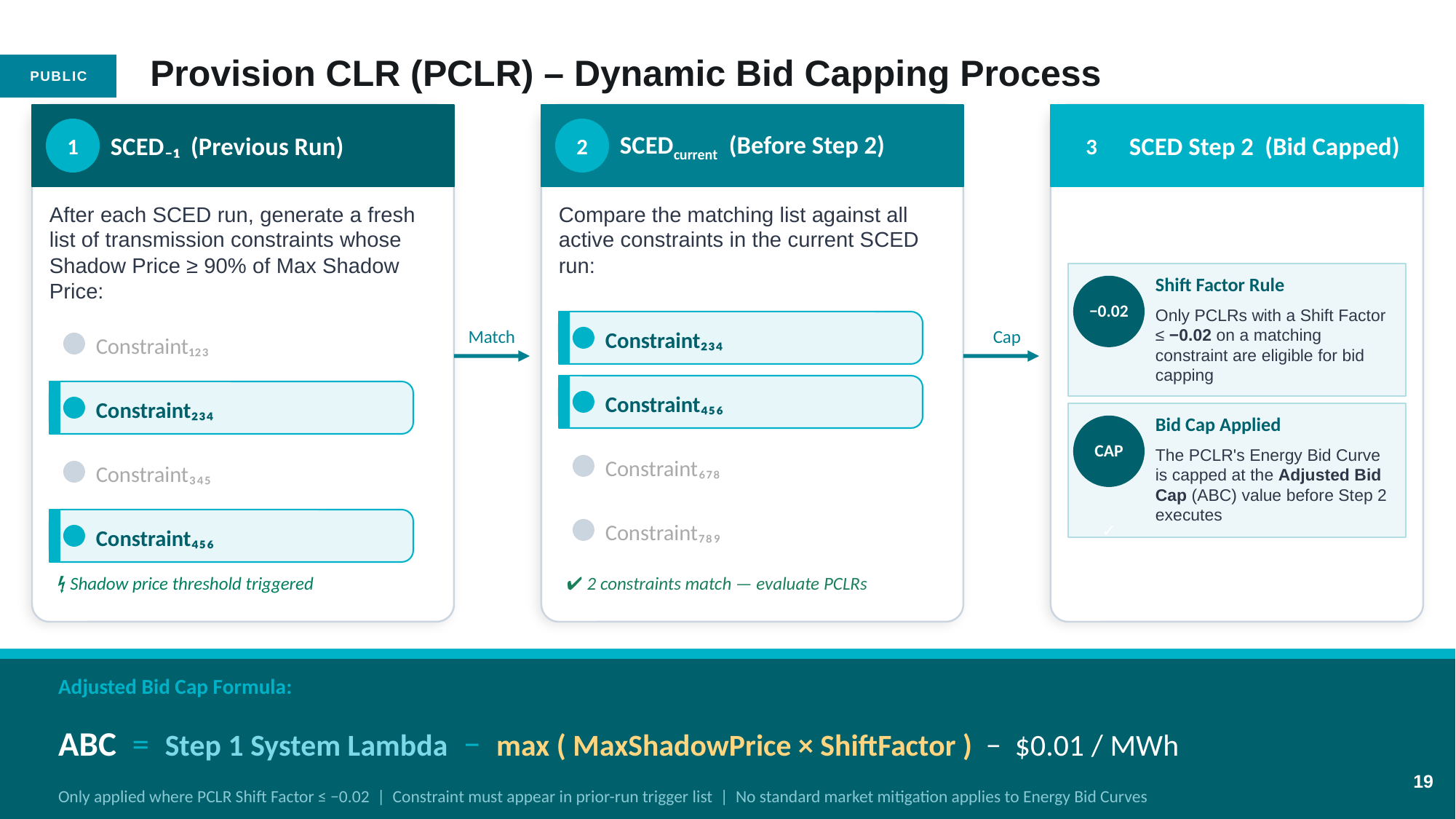

PUBLIC
# Provision CLR (PCLR) – Dynamic Bid Capping Process

SCED₋₁  (Previous Run)
SCEDcurrent  (Before Step 2)
SCED Step 2  (Bid Capped)

1

2

3

After each SCED run, generate a fresh list of transmission constraints whose Shadow Price ≥ 90% of Max Shadow Price:
Compare the matching list against all active constraints in the current SCED run:

Shift Factor Rule
−0.02

Only PCLRs with a Shift Factor ≤ −0.02 on a matching constraint are eligible for bid capping

Match
Cap
Constraint₂₃₄
Constraint₁₂₃

Constraint₄₅₆
Constraint₂₃₄

Bid Cap Applied
CAP

The PCLR's Energy Bid Curve is capped at the Adjusted Bid Cap (ABC) value before Step 2 executes
Constraint₆₇₈
Constraint₃₄₅

✓

Constraint₇₈₉
Constraint₄₅₆

⚡ Shadow price threshold triggered
✔ 2 constraints match — evaluate PCLRs

Adjusted Bid Cap Formula:
ABC  =  Step 1 System Lambda  −  max ( MaxShadowPrice × ShiftFactor )  −  $0.01 / MWh
19
Only applied where PCLR Shift Factor ≤ −0.02  |  Constraint must appear in prior-run trigger list  |  No standard market mitigation applies to Energy Bid Curves